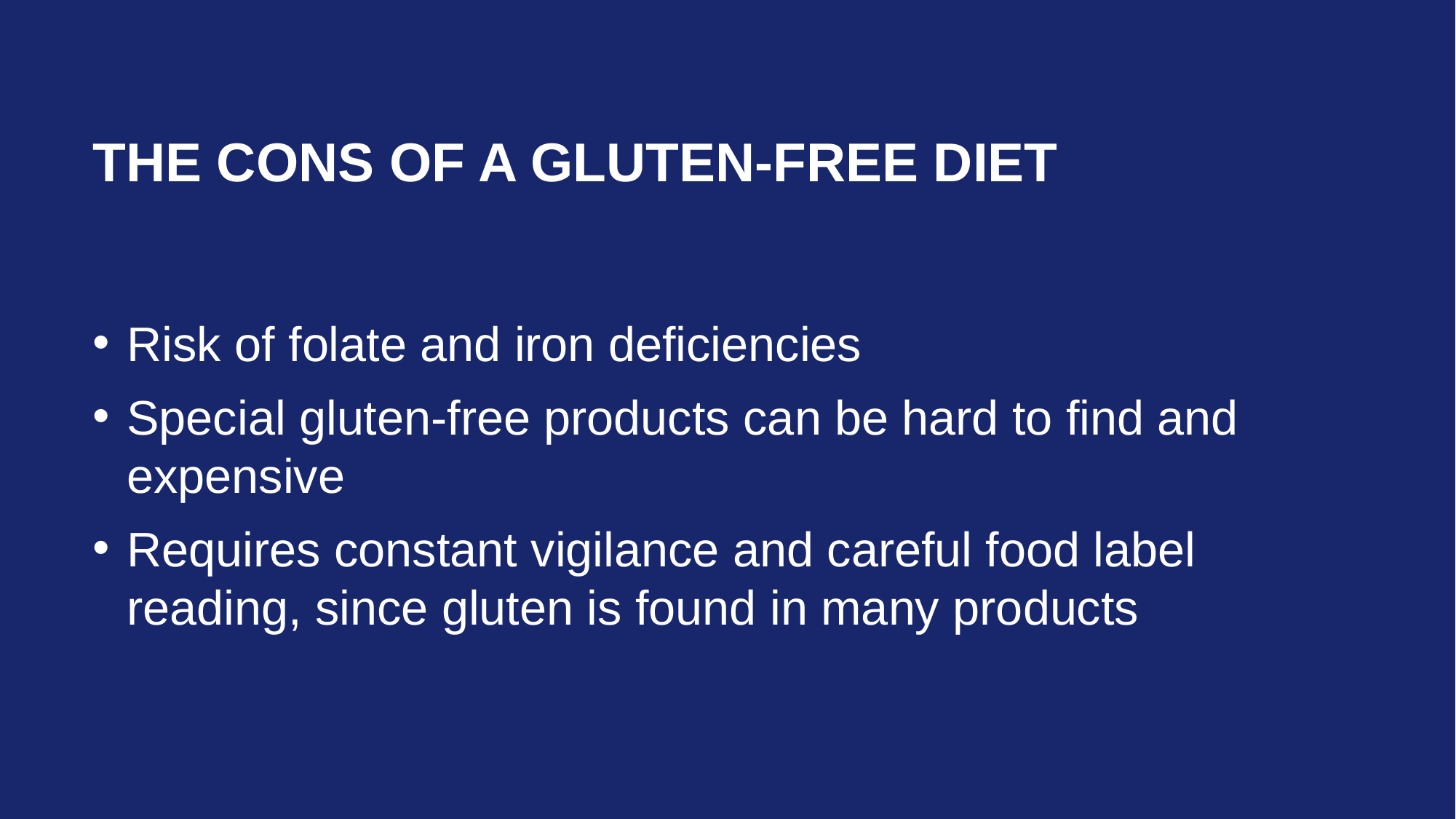

# The Cons of a Gluten-Free Diet
Risk of folate and iron deficiencies
Special gluten-free products can be hard to find and expensive
Requires constant vigilance and careful food label reading, since gluten is found in many products